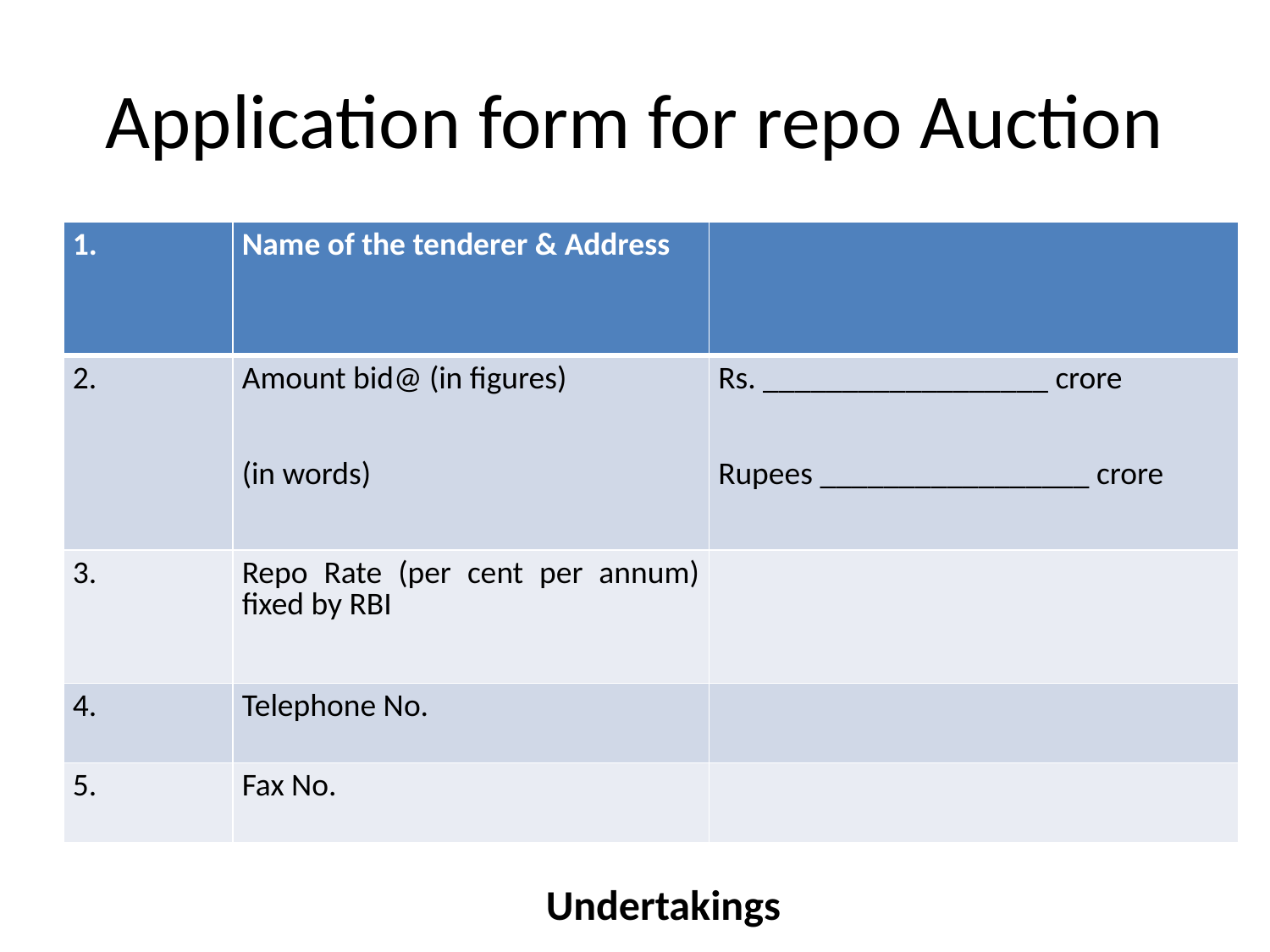

# Application form for repo Auction
| 1. | Name of the tenderer & Address |  |
| --- | --- | --- |
| 2. | Amount bid@ (in figures) (in words) | Rs. \_\_\_\_\_\_\_\_\_\_\_\_\_\_\_\_\_\_ crore Rupees \_\_\_\_\_\_\_\_\_\_\_\_\_\_\_\_\_ crore |
| 3. | Repo Rate (per cent per annum) fixed by RBI |  |
| 4. | Telephone No. |  |
| 5. | Fax No. |  |
Undertakings